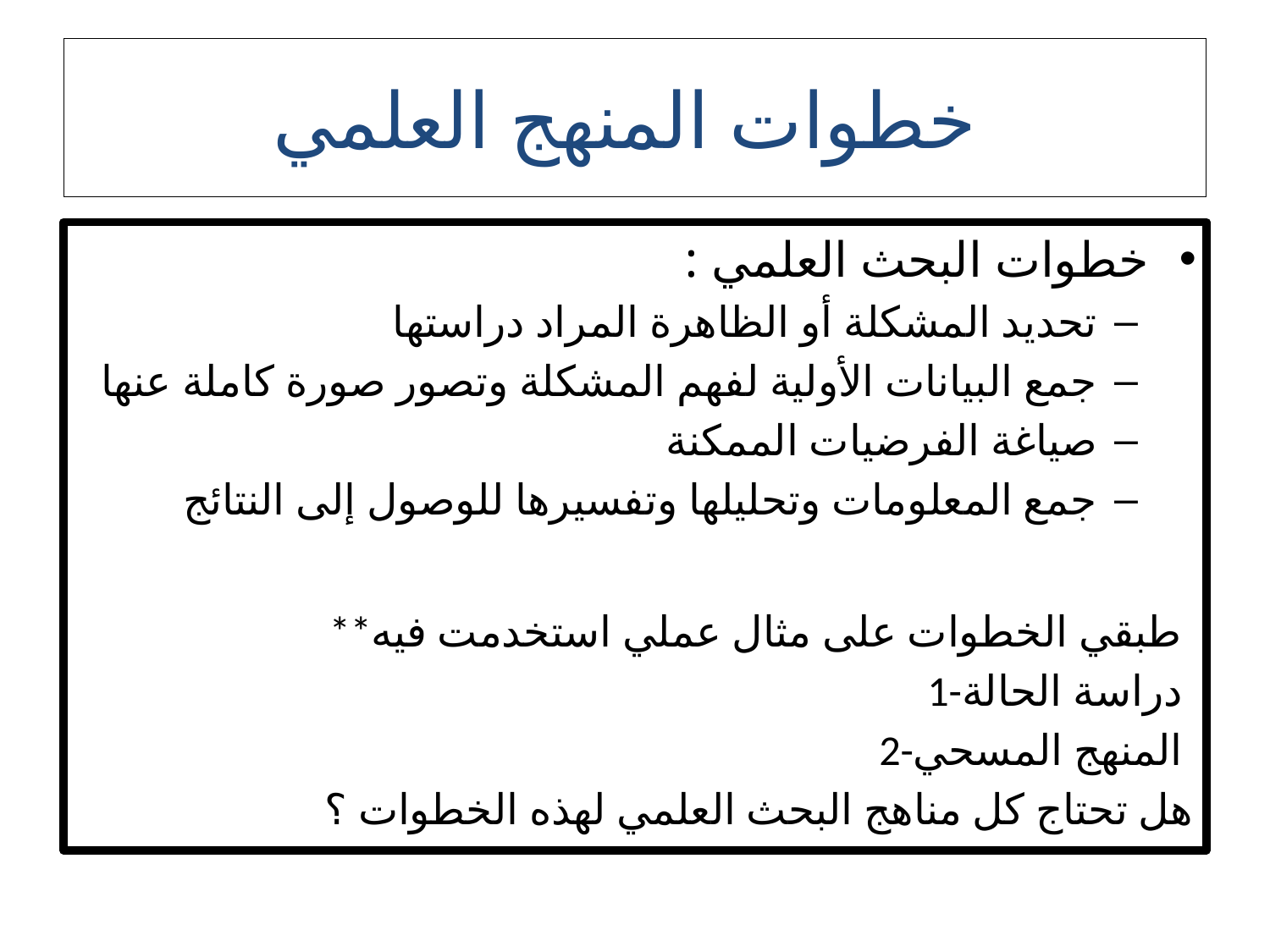

# خطوات المنهج العلمي
خطوات البحث العلمي :
تحديد المشكلة أو الظاهرة المراد دراستها
جمع البيانات الأولية لفهم المشكلة وتصور صورة كاملة عنها
صياغة الفرضيات الممكنة
جمع المعلومات وتحليلها وتفسيرها للوصول إلى النتائج

**طبقي الخطوات على مثال عملي استخدمت فيه
	1-دراسة الحالة
	2-المنهج المسحي
هل تحتاج كل مناهج البحث العلمي لهذه الخطوات ؟